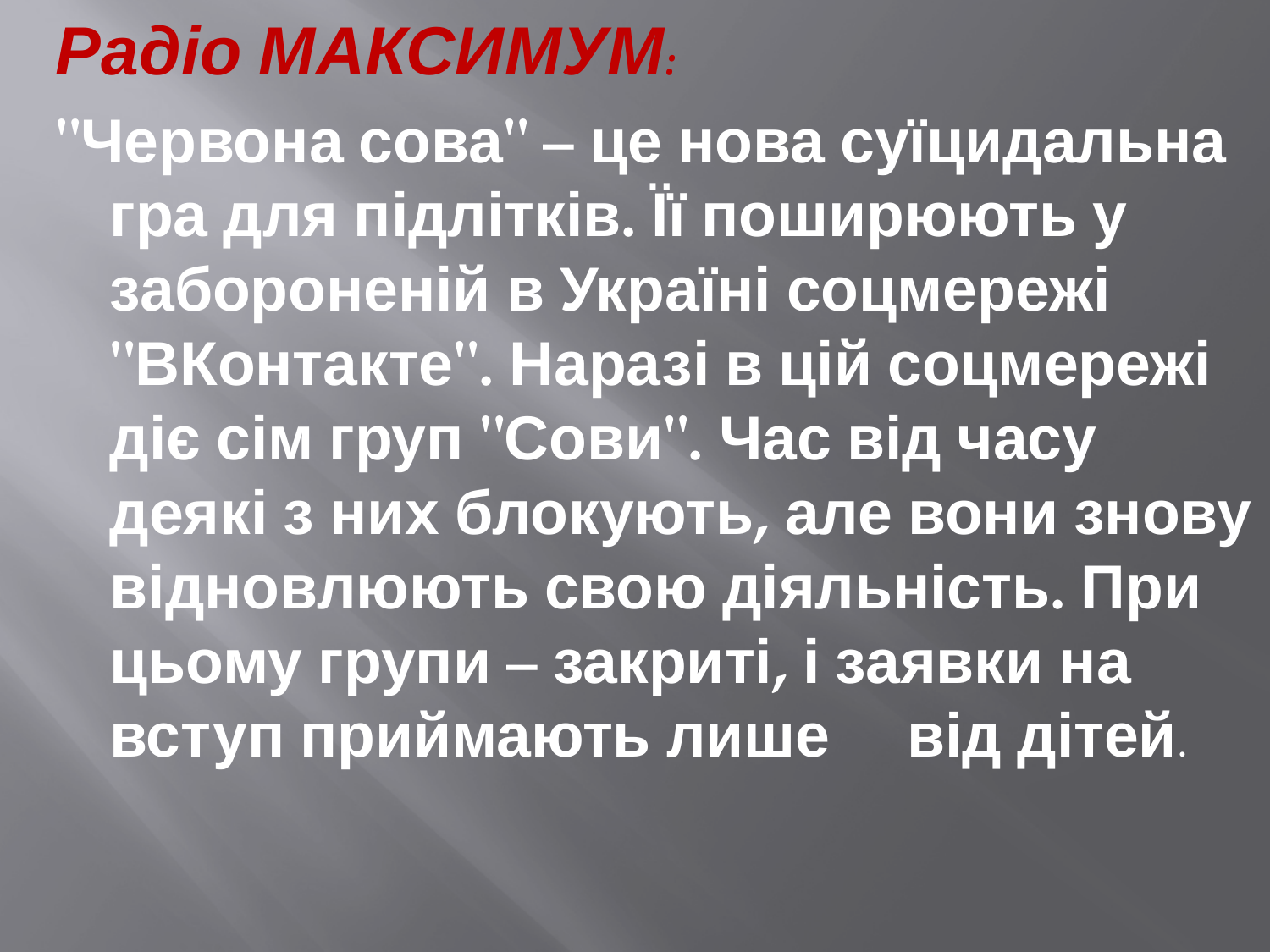

Радіо МАКСИМУМ:
"Червона сова" – це нова суїцидальна гра для підлітків. Її поширюють у забороненій в Україні соцмережі "ВКонтакте". Наразі в цій соцмережі діє сім груп "Сови". Час від часу деякі з них блокують, але вони знову відновлюють свою діяльність. При цьому групи – закриті, і заявки на вступ приймають лише     від дітей.